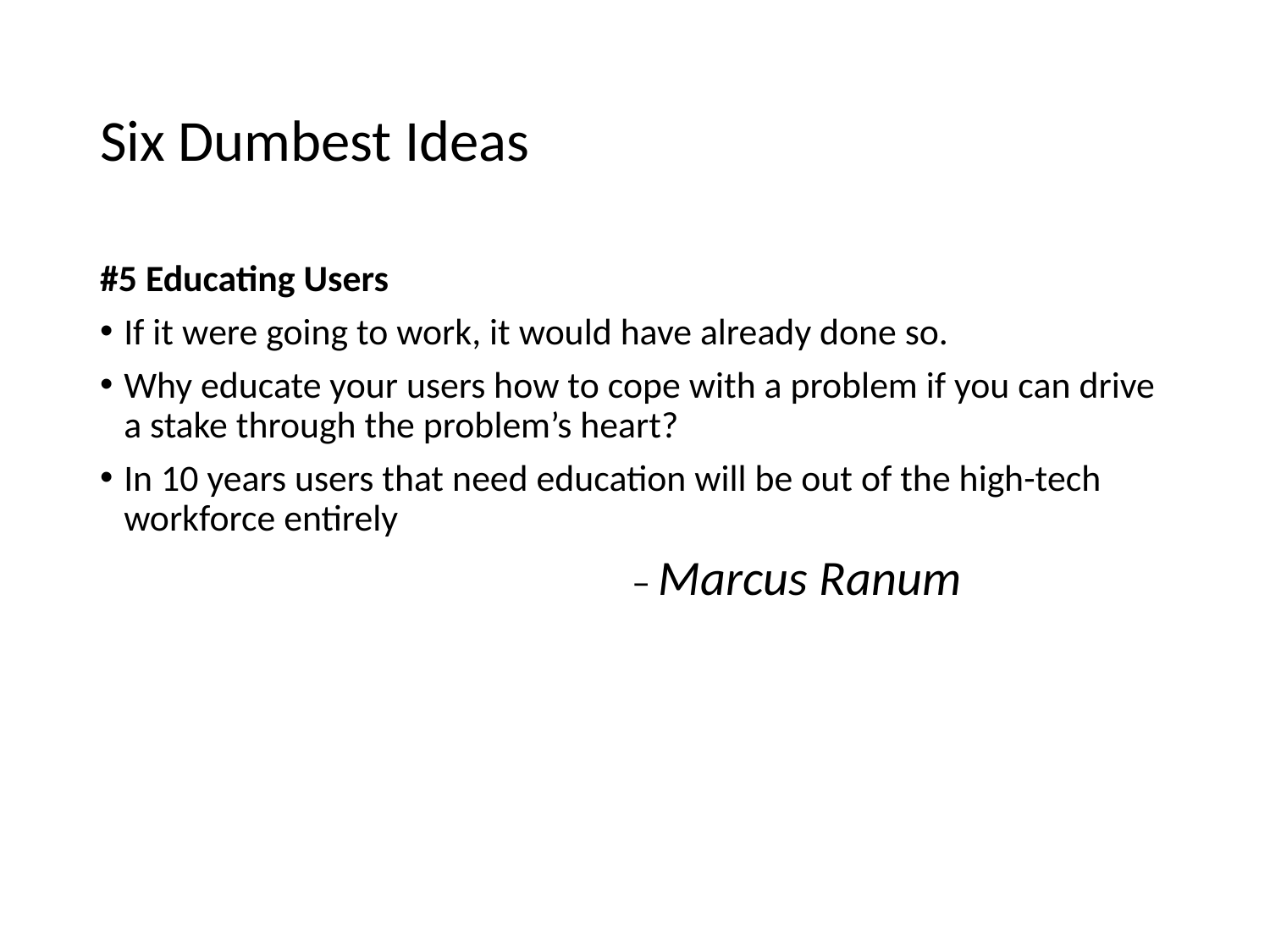

# Six Dumbest Ideas
#5 Educating Users
If it were going to work, it would have already done so.
Why educate your users how to cope with a problem if you can drive a stake through the problem’s heart?
In 10 years users that need education will be out of the high-tech workforce entirely
					– Marcus Ranum